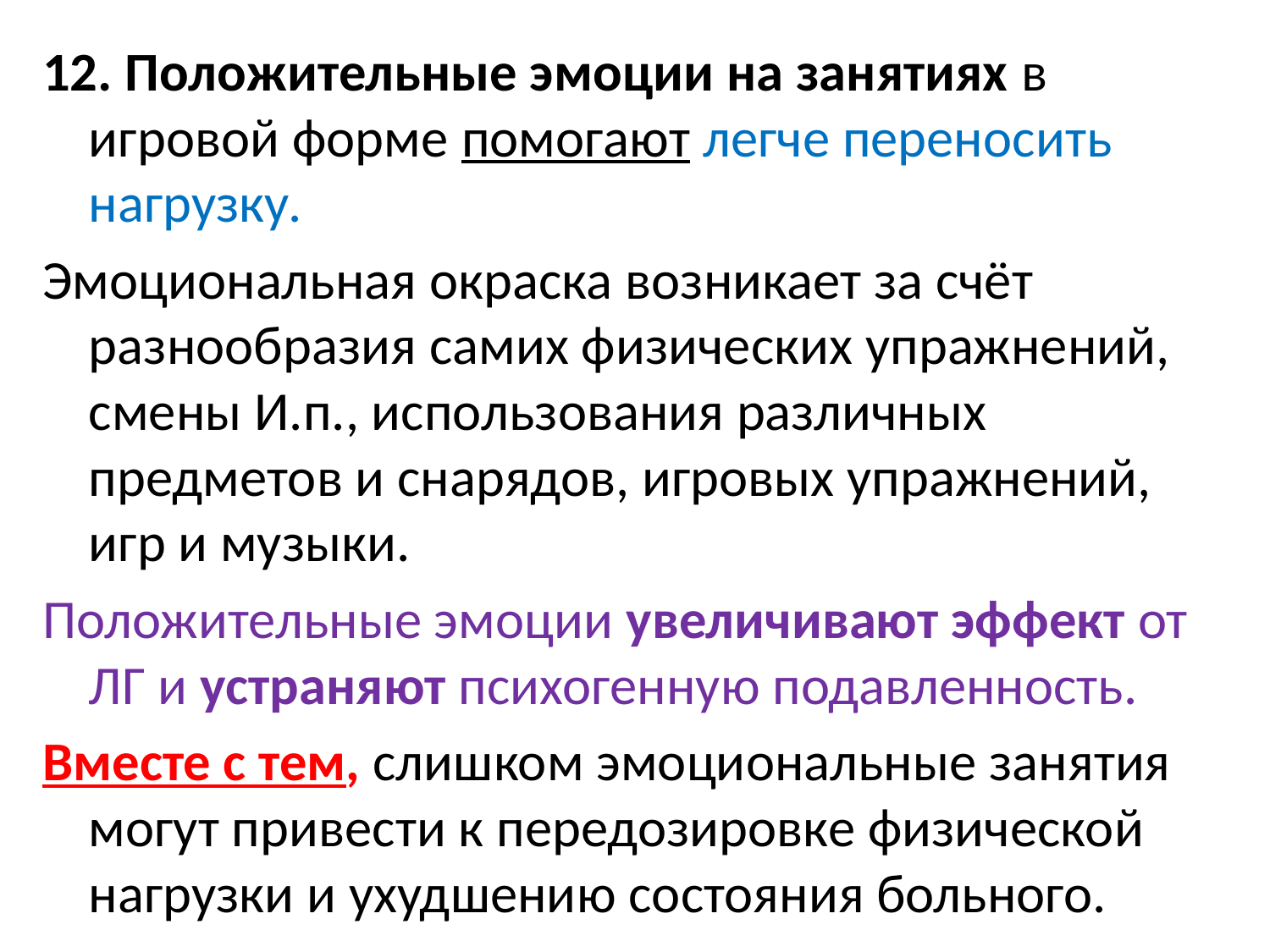

12. Положительные эмоции на занятиях в игровой форме помогают легче переносить нагрузку.
Эмоциональная окраска возникает за счёт разнообразия самих физических упражнений, смены И.п., использования различных предметов и снарядов, игровых упражнений, игр и музыки.
Положительные эмоции увеличивают эффект от ЛГ и устраняют психогенную подавленность.
Вместе с тем, слишком эмоциональные занятия могут привести к передозировке физической нагрузки и ухудшению состояния больного.